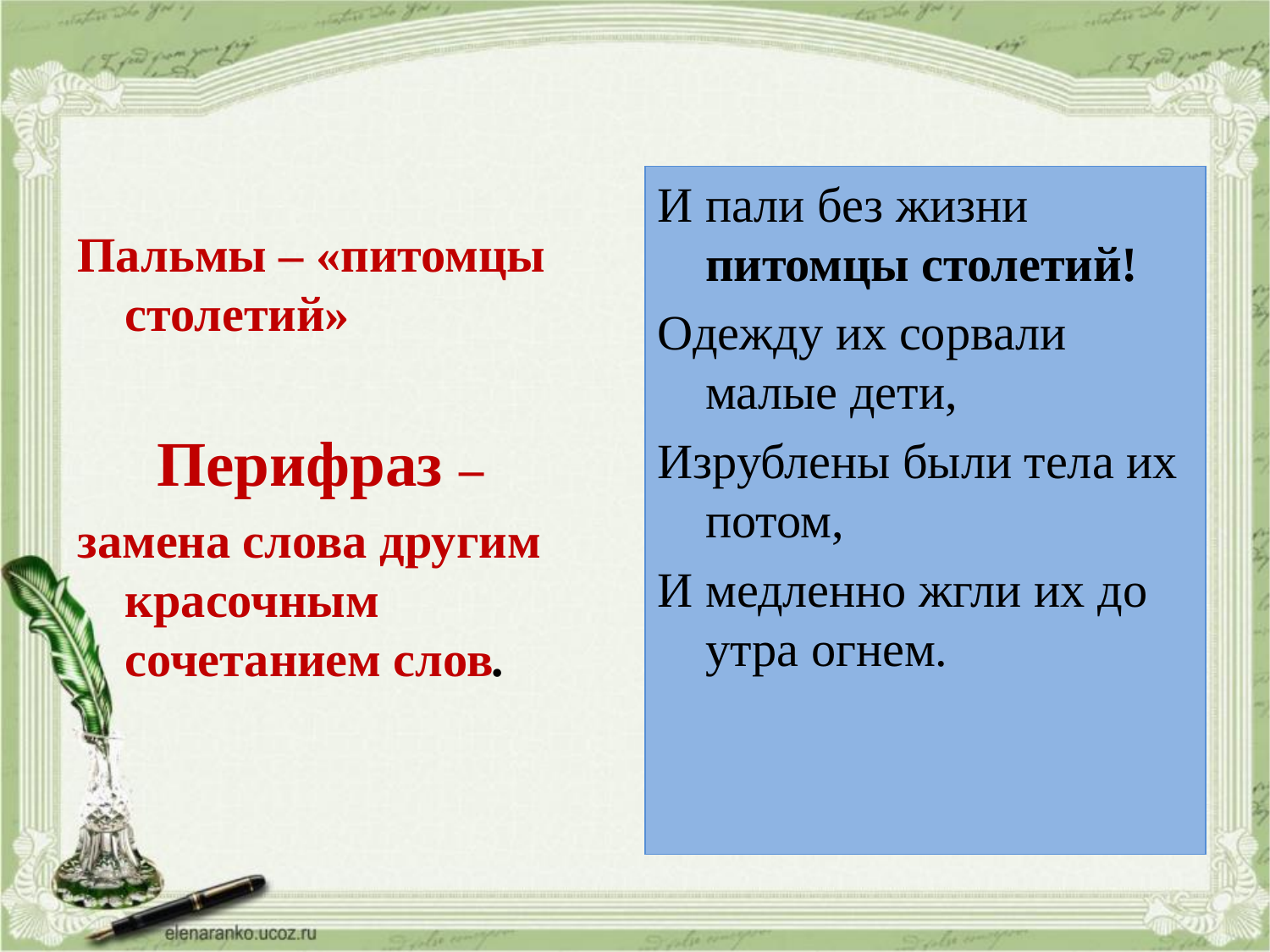

И пали без жизни питомцы столетий!
Одежду их сорвали малые дети,
Изрублены были тела их потом,
И медленно жгли их до утра огнем.

Пальмы – «питомцы столетий»

     Перифраз –
замена слова другим  красочным сочетанием слов.